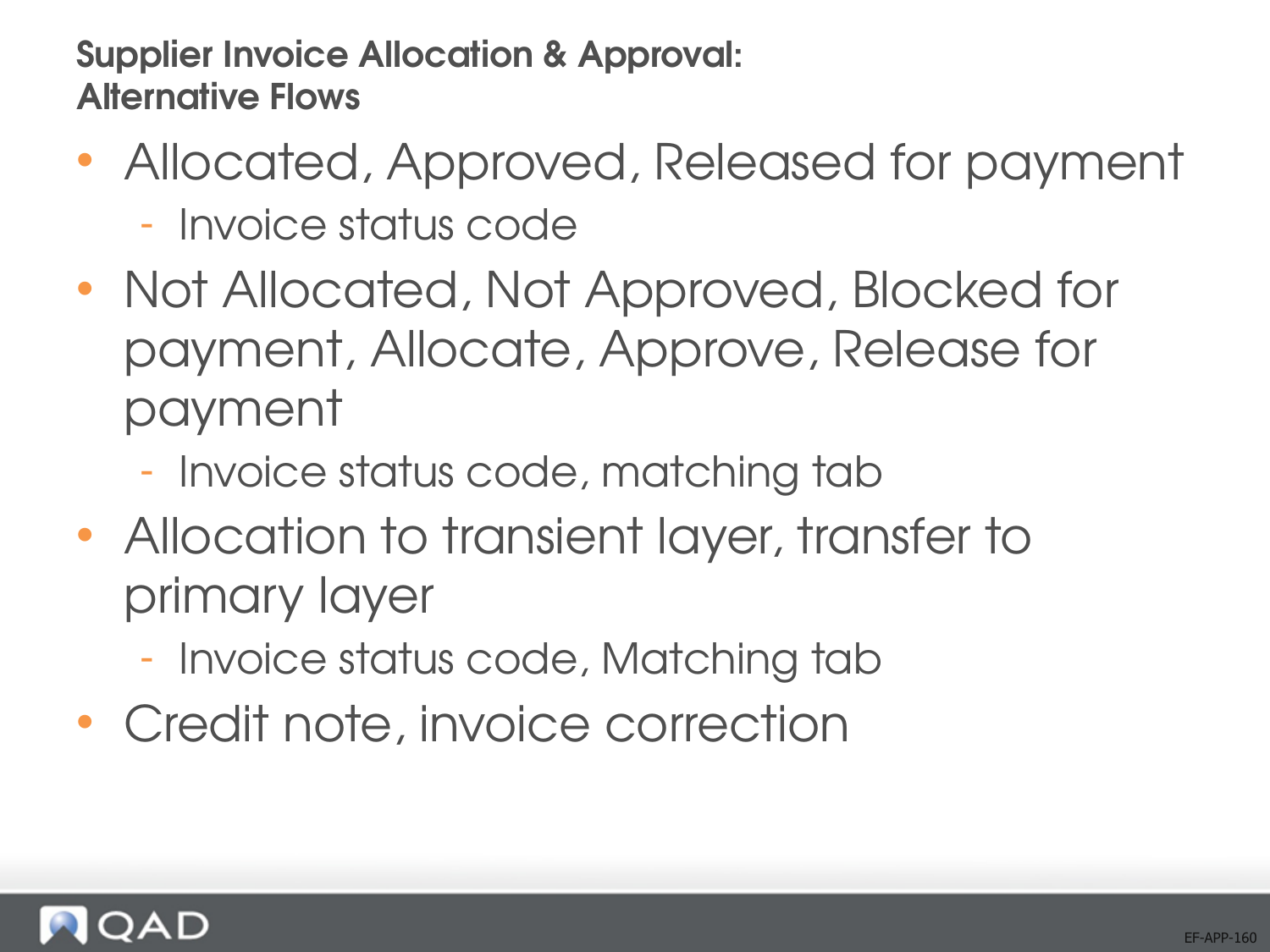

# Supplier Invoice Allocation & Approval: Alternative Flows
Allocated, Approved, Released for payment
Invoice status code
Not Allocated, Not Approved, Blocked for payment, Allocate, Approve, Release for payment
Invoice status code, matching tab
Allocation to transient layer, transfer to primary layer
Invoice status code, Matching tab
Credit note, invoice correction
EF-APP-160